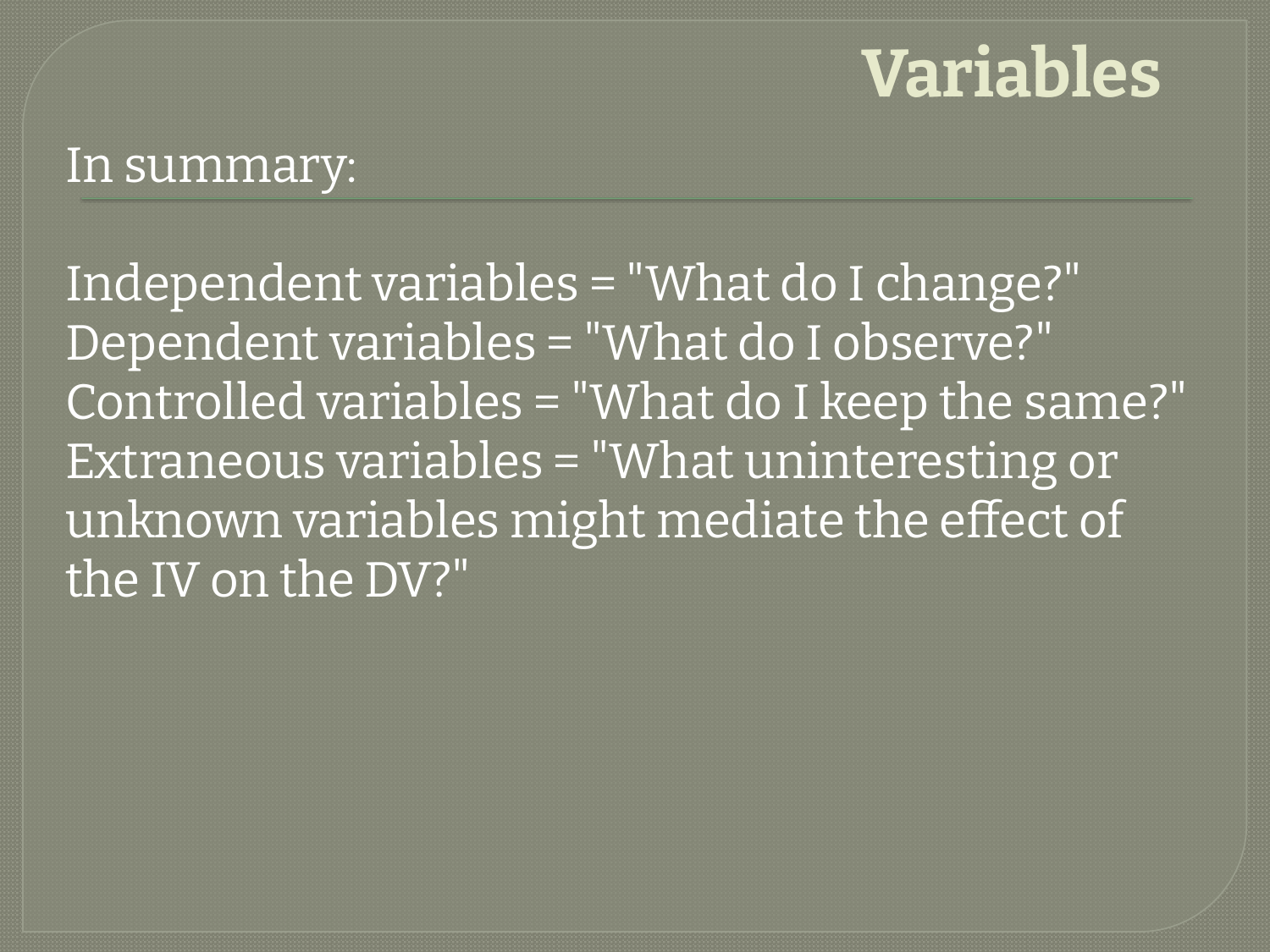

# Variables
In summary:

Independent variables = "What do I change?"
Dependent variables = "What do I observe?"
Controlled variables = "What do I keep the same?"
Extraneous variables = "What uninteresting or unknown variables might mediate the effect of the IV on the DV?"